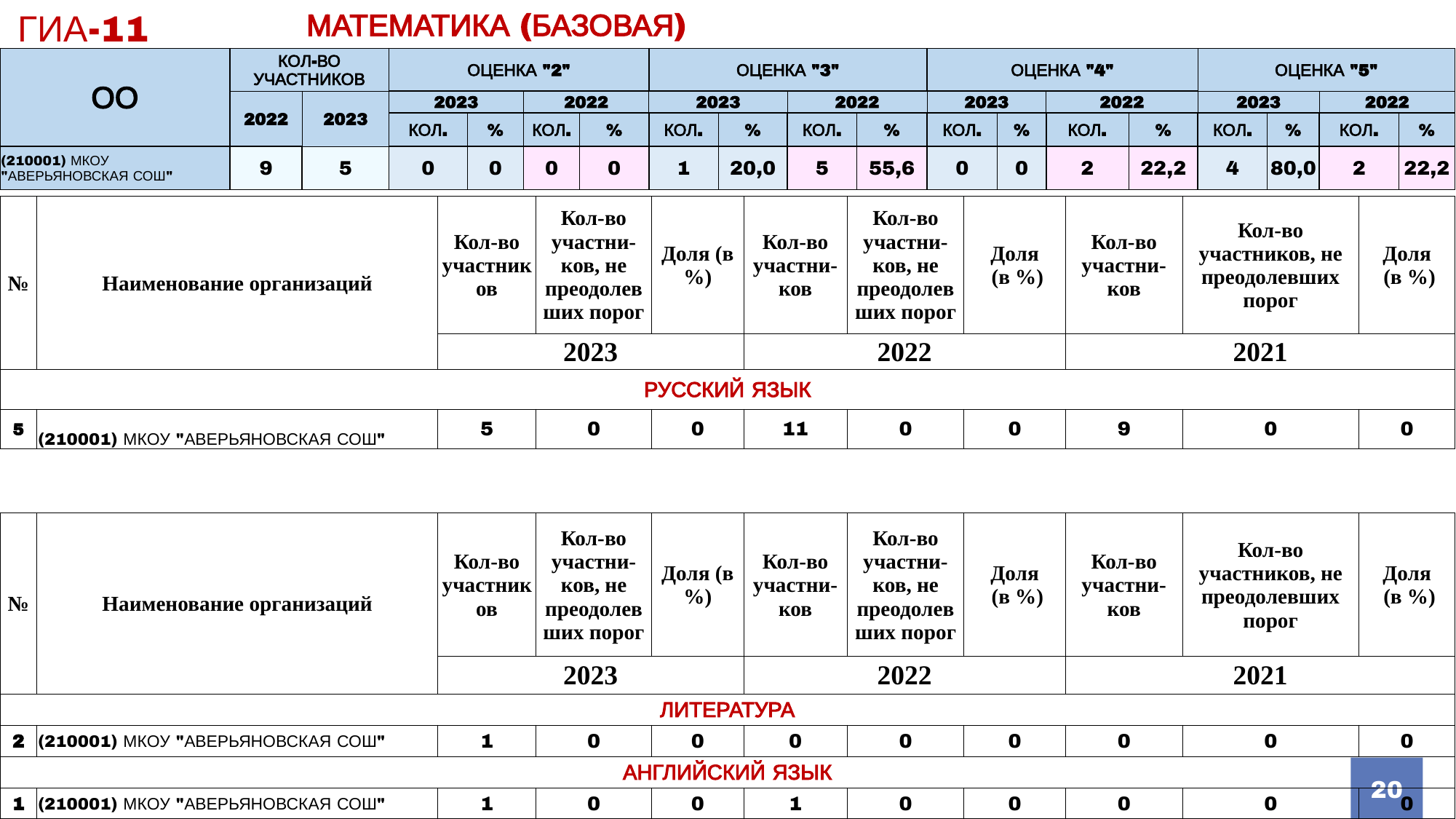

ГИА-11
МАТЕМАТИКА (БАЗОВАЯ)
| ОО | КОЛ-ВО УЧАСТНИКОВ |  | ОЦЕНКА "2" |  |  |  | ОЦЕНКА "3" |  |  |  | ОЦЕНКА "4" |  |  |  | ОЦЕНКА "5" |  |  |  |
| --- | --- | --- | --- | --- | --- | --- | --- | --- | --- | --- | --- | --- | --- | --- | --- | --- | --- | --- |
|  | 2022 | 2023 | 2023 |  | 2022 |  | 2023 |  | 2022 |  | 2023 |  | 2022 |  | 2023 |  | 2022 |  |
|  |  |  | КОЛ. | % | КОЛ. | % | КОЛ. | % | КОЛ. | % | КОЛ. | % | КОЛ. | % | КОЛ. | % | КОЛ. | % |
| (210001) МКОУ "АВЕРЬЯНОВСКАЯ СОШ" | 9 | 5 | 0 | 0 | 0 | 0 | 1 | 20,0 | 5 | 55,6 | 0 | 0 | 2 | 22,2 | 4 | 80,0 | 2 | 22,2 |
| № | Наименование организаций | Кол-во участников | Кол-во участни-ков, не преодолевших порог | Доля (в %) | Кол-во участни-ков | Кол-во участни-ков, не преодолевших порог | Доля (в %) | Кол-во участни-ков | Кол-во участников, не преодолевших порог | Доля (в %) |
| --- | --- | --- | --- | --- | --- | --- | --- | --- | --- | --- |
|  |  | 2023 |  |  | 2022 |  |  | 2021 |  |  |
| РУССКИЙ ЯЗЫК |  |  |  |  |  |  |  |  |  |  |
| 5 | (210001) МКОУ "АВЕРЬЯНОВСКАЯ СОШ" | 5 | 0 | 0 | 11 | 0 | 0 | 9 | 0 | 0 |
| № | Наименование организаций | Кол-во участников | Кол-во участни-ков, не преодолевших порог | Доля (в %) | Кол-во участни-ков | Кол-во участни-ков, не преодолевших порог | Доля (в %) | Кол-во участни-ков | Кол-во участников, не преодолевших порог | Доля (в %) |
| --- | --- | --- | --- | --- | --- | --- | --- | --- | --- | --- |
|  |  | 2023 |  |  | 2022 |  |  | 2021 |  |  |
| ЛИТЕРАТУРА |  |  |  |  |  |  |  |  |  |  |
| 2 | (210001) МКОУ "АВЕРЬЯНОВСКАЯ СОШ" | 1 | 0 | 0 | 0 | 0 | 0 | 0 | 0 | 0 |
| АНГЛИЙСКИЙ ЯЗЫК |  |  |  |  |  |  |  |  |  |  |
| 1 | (210001) МКОУ "АВЕРЬЯНОВСКАЯ СОШ" | 1 | 0 | 0 | 1 | 0 | 0 | 0 | 0 | 0 |
20